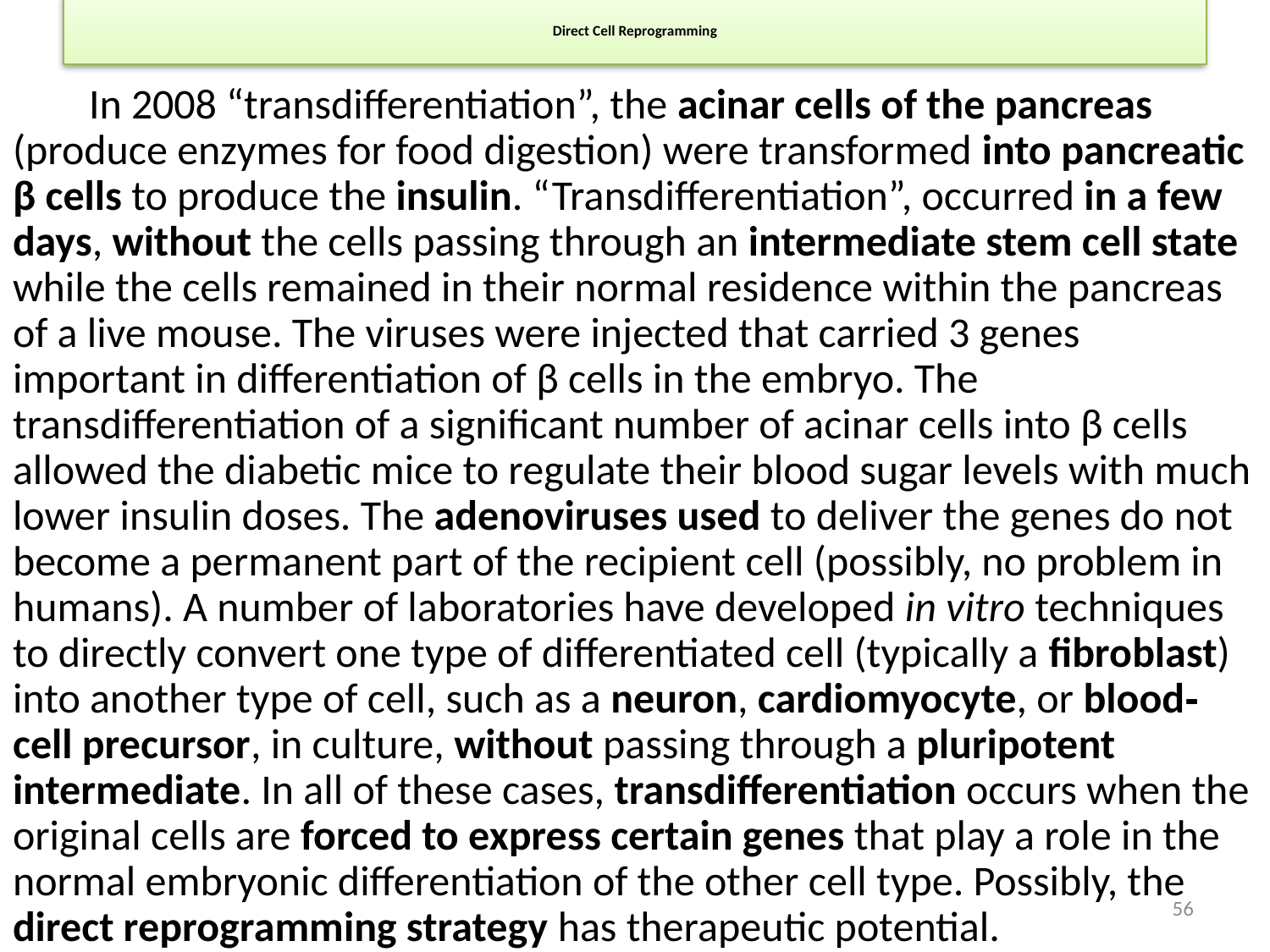

# Direct Cell Reprogramming
        In 2008 “transdifferentiation”, the acinar cells of the pancreas (produce enzymes for food digestion) were transformed into pancreatic β cells to produce the insulin. “Transdifferentiation”, occurred in a few days, without the cells passing through an intermediate stem cell state while the cells remained in their normal residence within the pancreas of a live mouse. The viruses were injected that carried 3 genes important in differentiation of β cells in the embryo. The transdifferentiation of a significant number of acinar cells into β cells allowed the diabetic mice to regulate their blood sugar levels with much lower insulin doses. The adenoviruses used to deliver the genes do not become a permanent part of the recipient cell (possibly, no problem in humans). A number of laboratories have developed in vitro techniques to directly convert one type of differentiated cell (typically a fibroblast) into another type of cell, such as a neuron, cardiomyocyte, or blood‐ cell precursor, in culture, without passing through a pluripotent intermediate. In all of these cases, transdifferentiation occurs when the original cells are forced to express certain genes that play a role in the normal embryonic differentiation of the other cell type. Possibly, the direct reprogramming strategy has therapeutic potential.
56